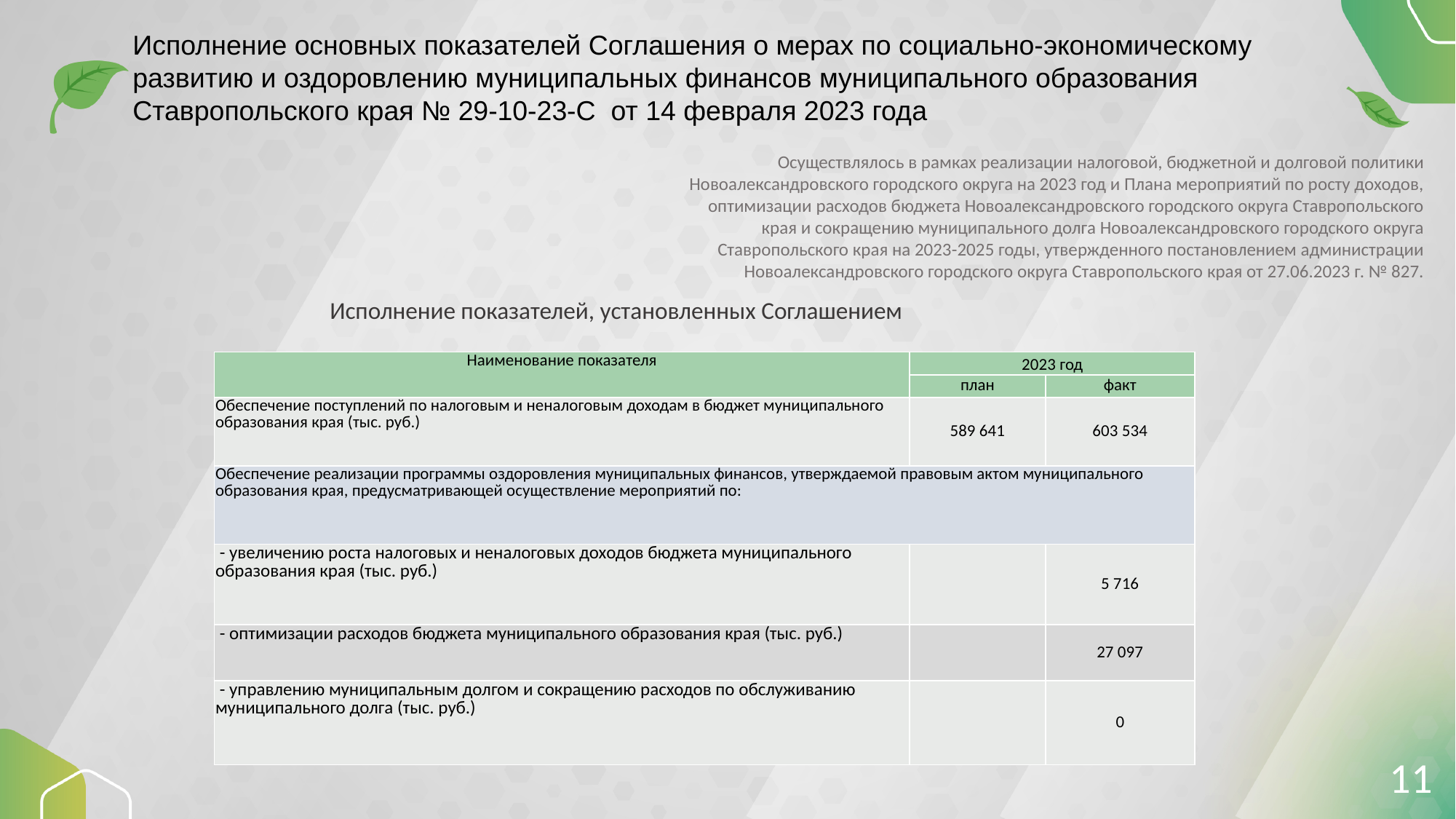

Исполнение основных показателей Соглашения о мерах по социально-экономическому развитию и оздоровлению муниципальных финансов муниципального образования Ставропольского края № 29-10-23-С  от 14 февраля 2023 года
Осуществлялось в рамках реализации налоговой, бюджетной и долговой политики Новоалександровского городского округа на 2023 год и Плана мероприятий по росту доходов, оптимизации расходов бюджета Новоалександровского городского округа Ставропольского края и сокращению муниципального долга Новоалександровского городского округа Ставропольского края на 2023-2025 годы, утвержденного постановлением администрации Новоалександровского городского округа Ставропольского края от 27.06.2023 г. № 827.
Исполнение показателей, установленных Соглашением
| Наименование показателя | 2023 год |  |
| --- | --- | --- |
|  | план | факт |
| Обеспечение поступлений по налоговым и неналоговым доходам в бюджет муниципального образования края (тыс. руб.) | 589 641 | 603 534 |
| Обеспечение реализации программы оздоровления муниципальных финансов, утверждаемой правовым актом муниципального образования края, предусматривающей осуществление мероприятий по: |  |  |
| - увеличению роста налоговых и неналоговых доходов бюджета муниципального образования края (тыс. руб.) |  | 5 716 |
| - оптимизации расходов бюджета муниципального образования края (тыс. руб.) |  | 27 097 |
| - управлению муниципальным долгом и сокращению расходов по обслуживанию муниципального долга (тыс. руб.) |  | 0 |
11